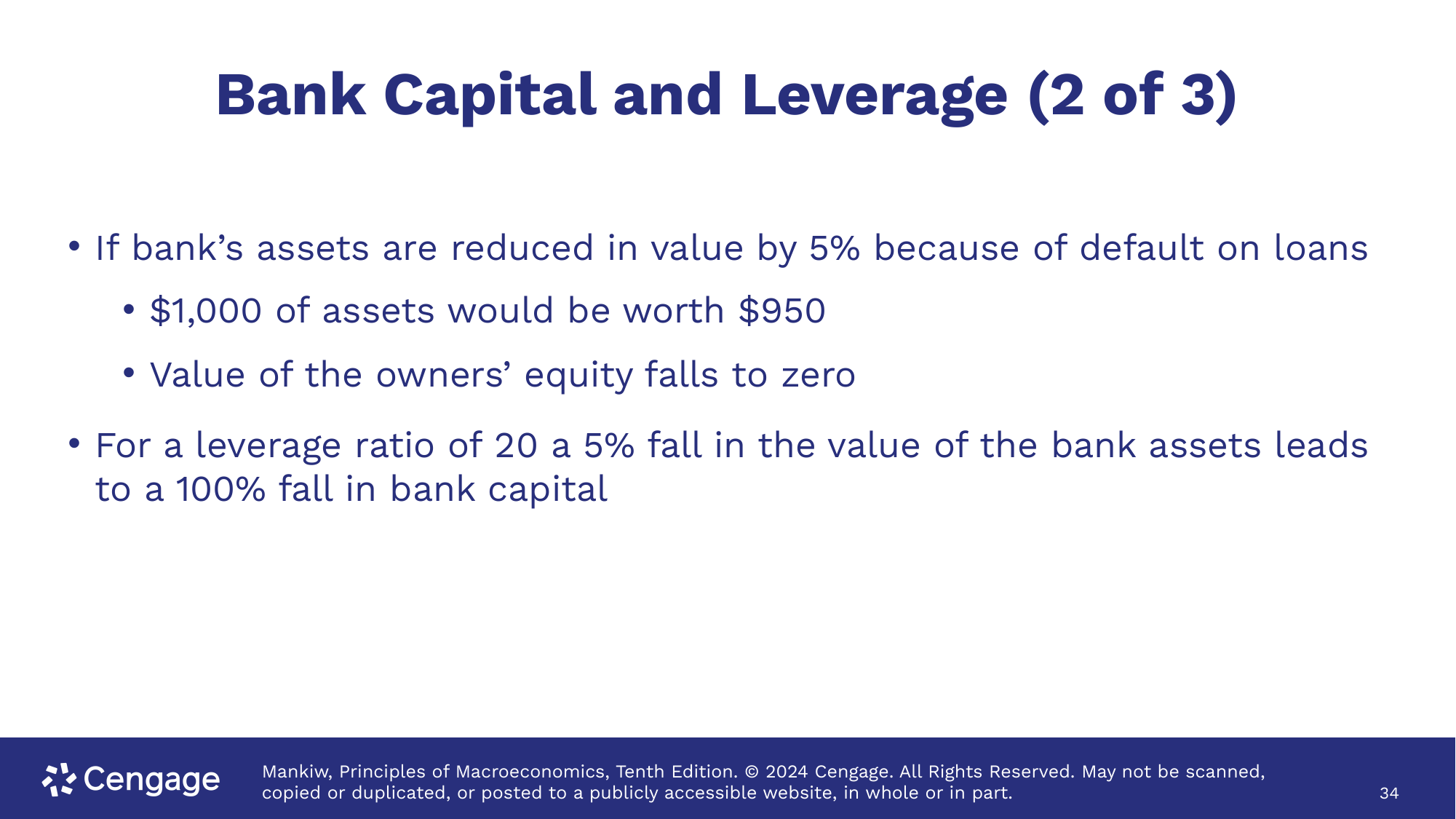

# Bank Capital and Leverage (2 of 3)
If bank’s assets are reduced in value by 5% because of default on loans
$1,000 of assets would be worth $950
Value of the owners’ equity falls to zero
For a leverage ratio of 20 a 5% fall in the value of the bank assets leads to a 100% fall in bank capital